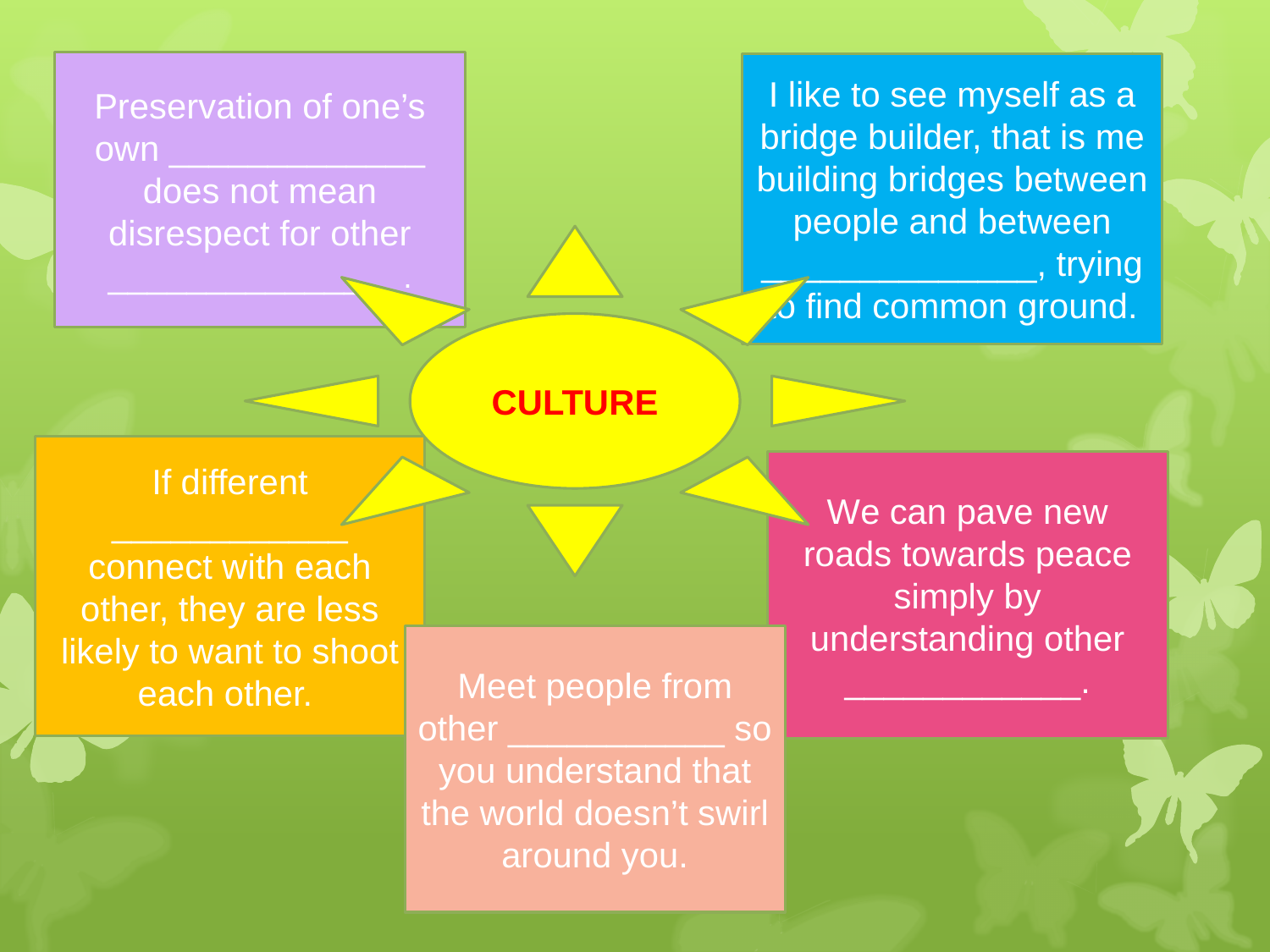

Preservation of one’s own _____________ does not mean disrespect for other _______________.
I like to see myself as a bridge builder, that is me building bridges between people and between ______________, trying to find common ground.
CULTURE
If different ____________ connect with each other, they are less likely to want to shoot each other.
We can pave new roads towards peace simply by understanding other ____________.
Meet people from other ___________ so you understand that the world doesn’t swirl around you.